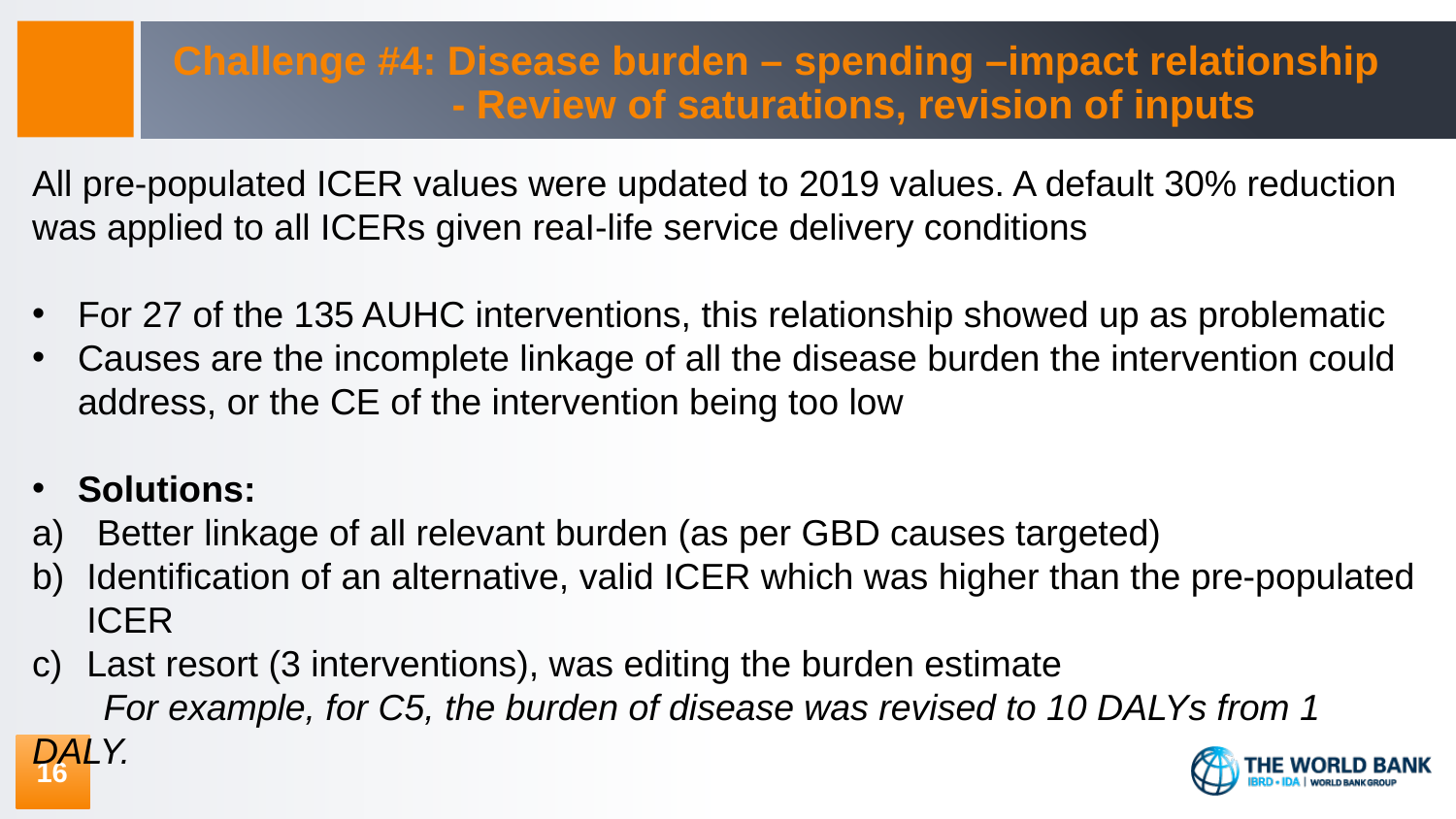

# Challenge #4: Disease burden – spending –impact relationship - Review of saturations, revision of inputs
All pre-populated ICER values were updated to 2019 values. A default 30% reduction was applied to all ICERs given reaI-life service delivery conditions

For 27 of the 135 AUHC interventions, this relationship showed up as problematic
Causes are the incomplete linkage of all the disease burden the intervention could address, or the CE of the intervention being too low

Solutions:
 Better linkage of all relevant burden (as per GBD causes targeted)
Identification of an alternative, valid ICER which was higher than the pre-populated ICER
Last resort (3 interventions), was editing the burden estimate
       For example, for C5, the burden of disease was revised to 10 DALYs from 1 DALY.
16